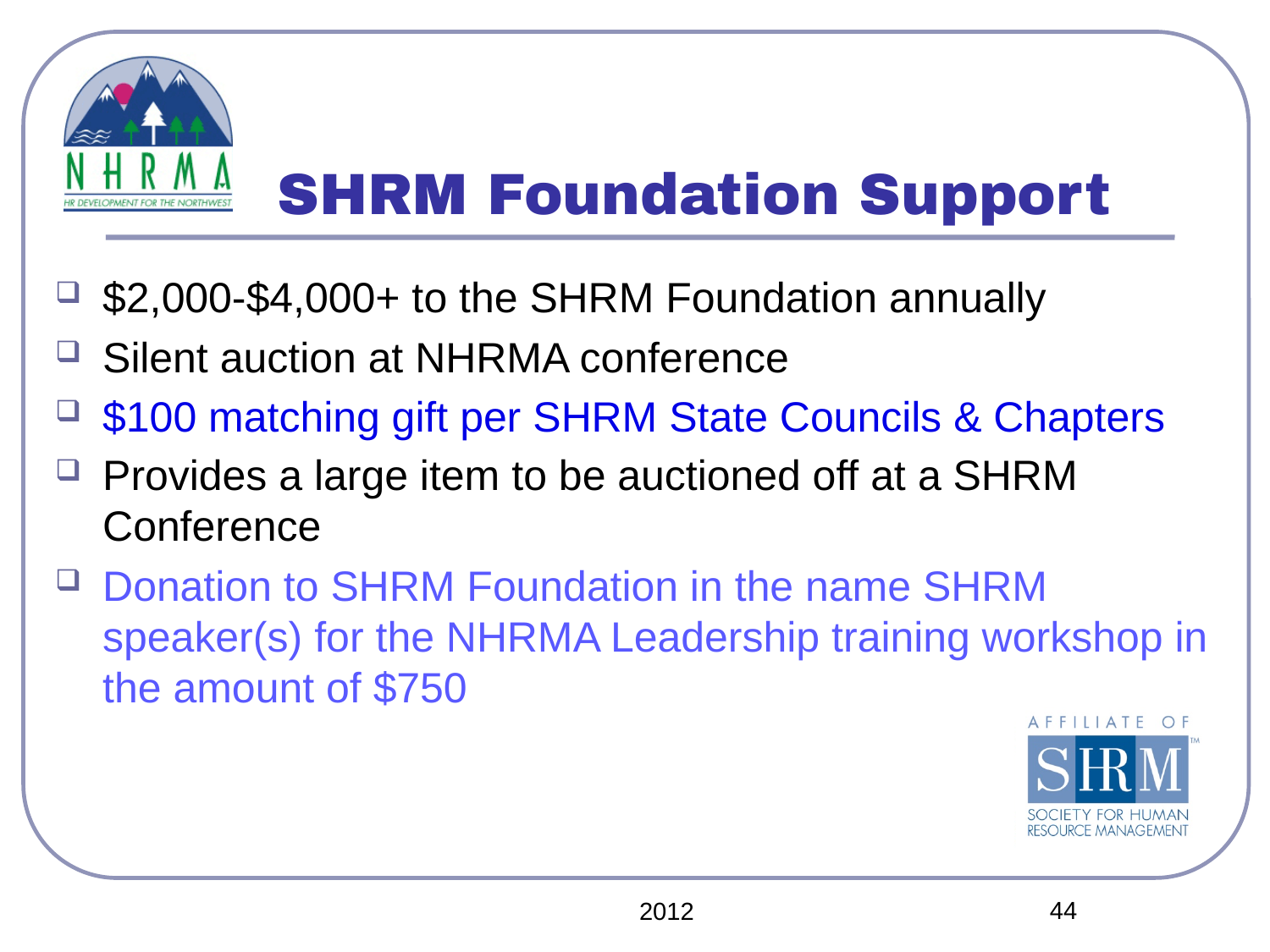

# SHRM Foundation Support
$2,000-$4,000+ to the SHRM Foundation annually
Silent auction at NHRMA conference
$100 matching gift per SHRM State Councils & Chapters
Provides a large item to be auctioned off at a SHRM Conference
Donation to SHRM Foundation in the name SHRM speaker(s) for the NHRMA Leadership training workshop in the amount of $750
44
2012